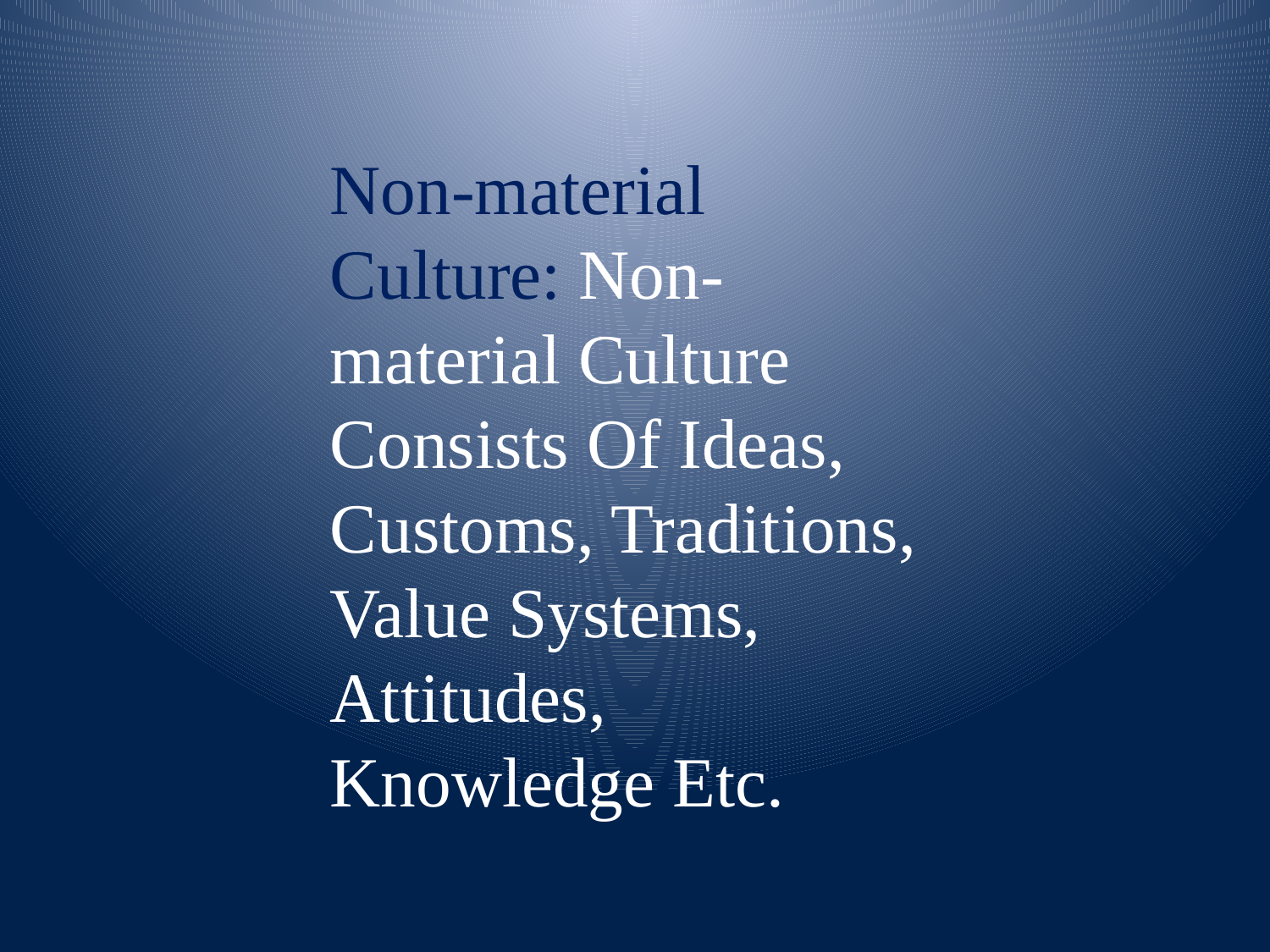

Non-material Culture: Non-material Culture Consists Of Ideas, Customs, Traditions, Value Systems, Attitudes, Knowledge Etc.